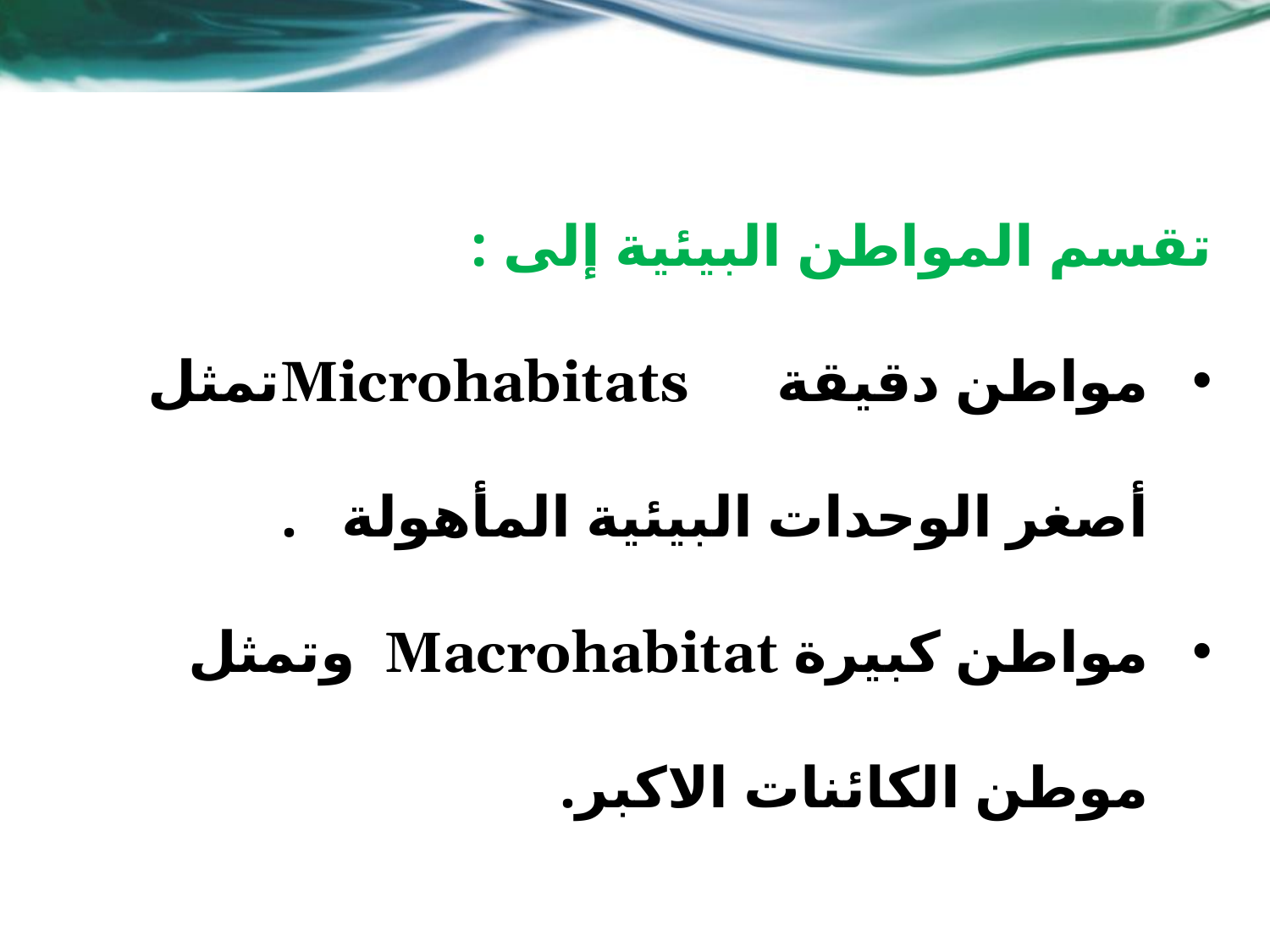

تقسم المواطن البيئية إلى :
مواطن دقيقة      Microhabitatsتمثل أصغر الوحدات البيئية المأهولة   .
مواطن كبيرة Macrohabitat  وتمثل موطن الكائنات الاكبر.